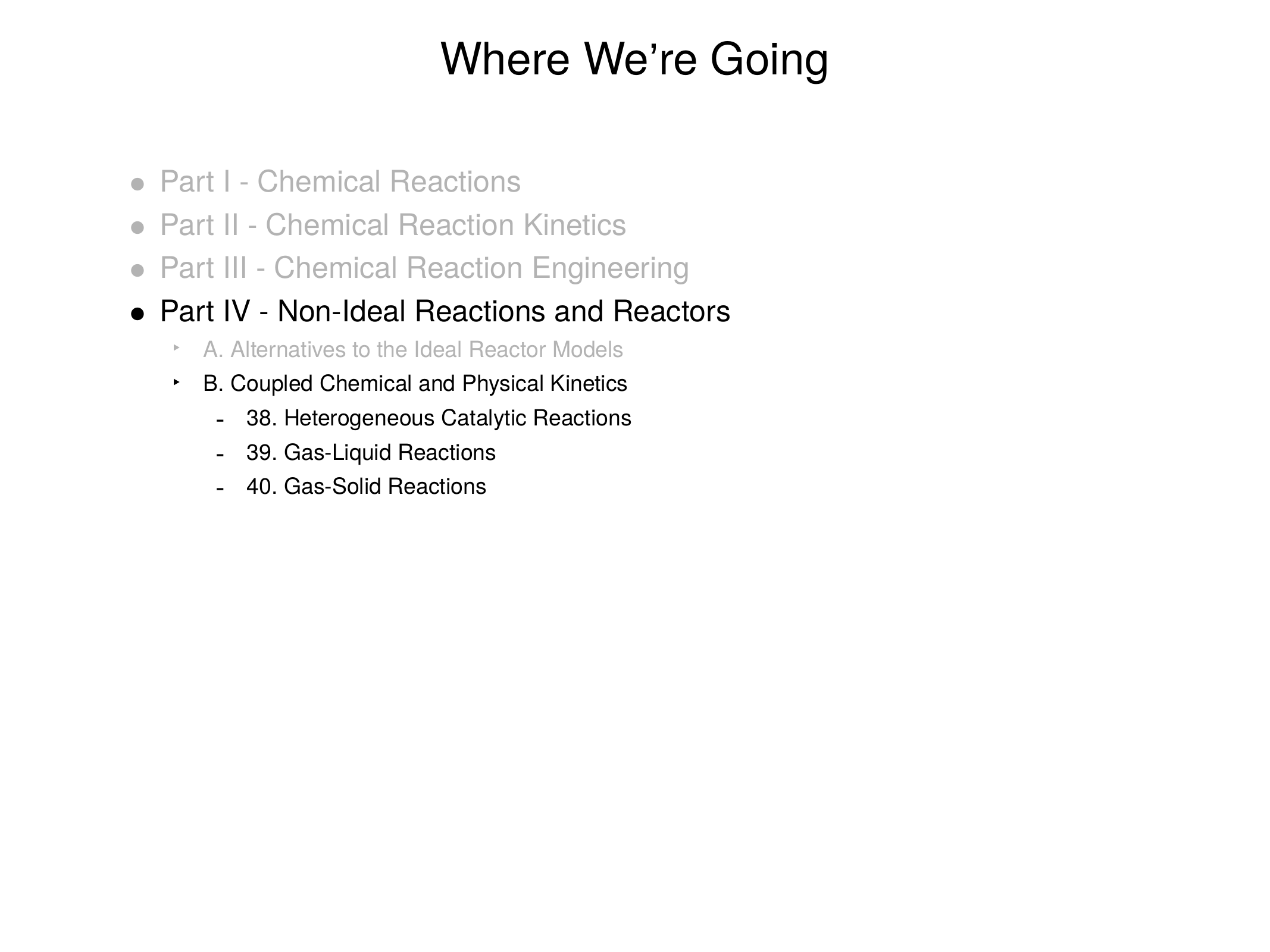

# Where We’re Going
Part I - Chemical Reactions
Part II - Chemical Reaction Kinetics
Part III - Chemical Reaction Engineering
Part IV - Non-Ideal Reactions and Reactors
A. Alternatives to the Ideal Reactor Models
B. Coupled Chemical and Physical Kinetics
38. Heterogeneous Catalytic Reactions
39. Gas-Liquid Reactions
40. Gas-Solid Reactions